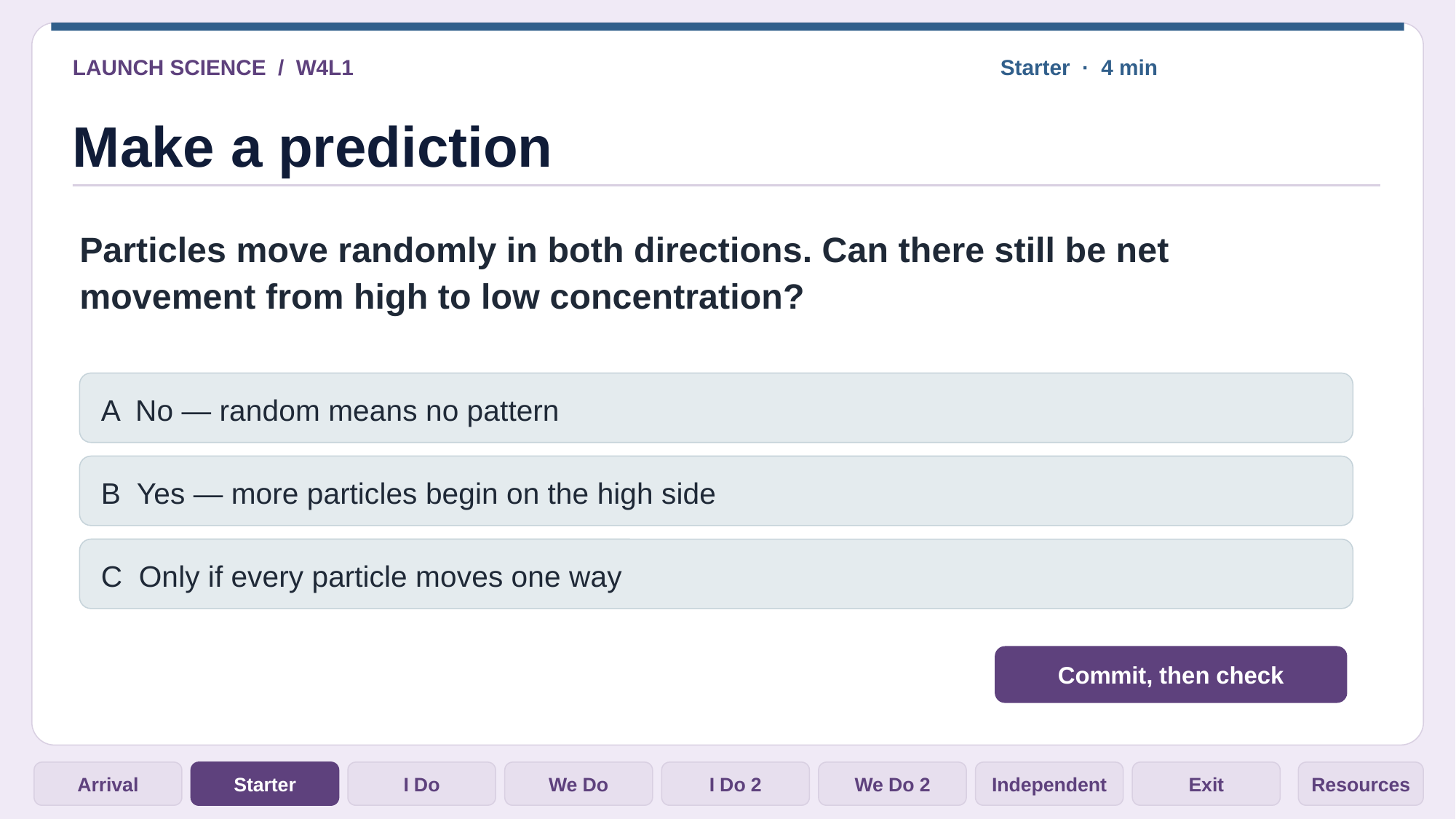

LAUNCH SCIENCE  /  W4L1
Starter  ·  4 min
Make a prediction

Particles move randomly in both directions. Can there still be net movement from high to low concentration?

A  No — random means no pattern

B  Yes — more particles begin on the high side

C  Only if every particle moves one way
Commit, then check
Arrival
Starter
I Do
We Do
I Do 2
We Do 2
Independent
Exit
Resources